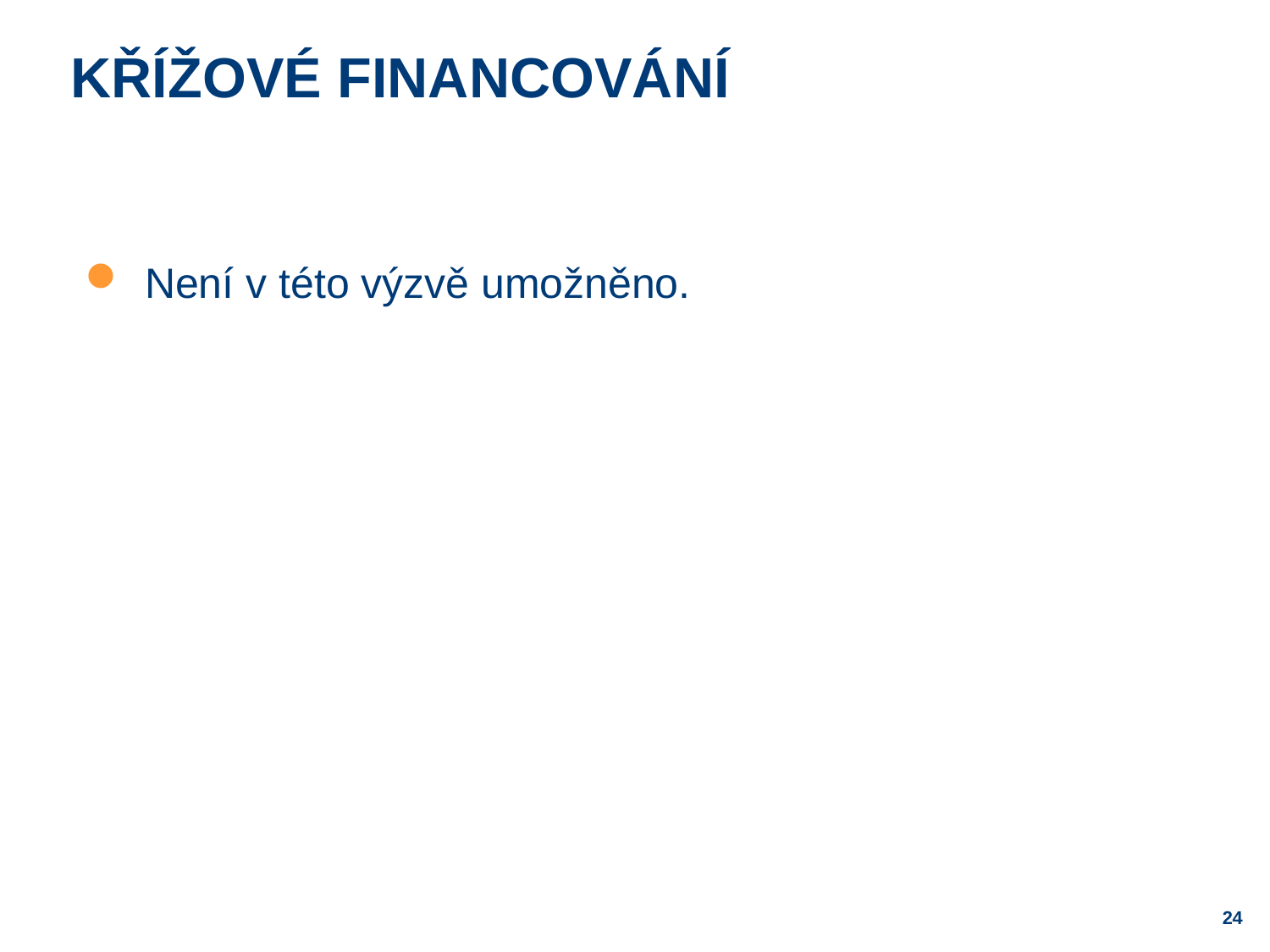

# Křížové financování
Není v této výzvě umožněno.
24